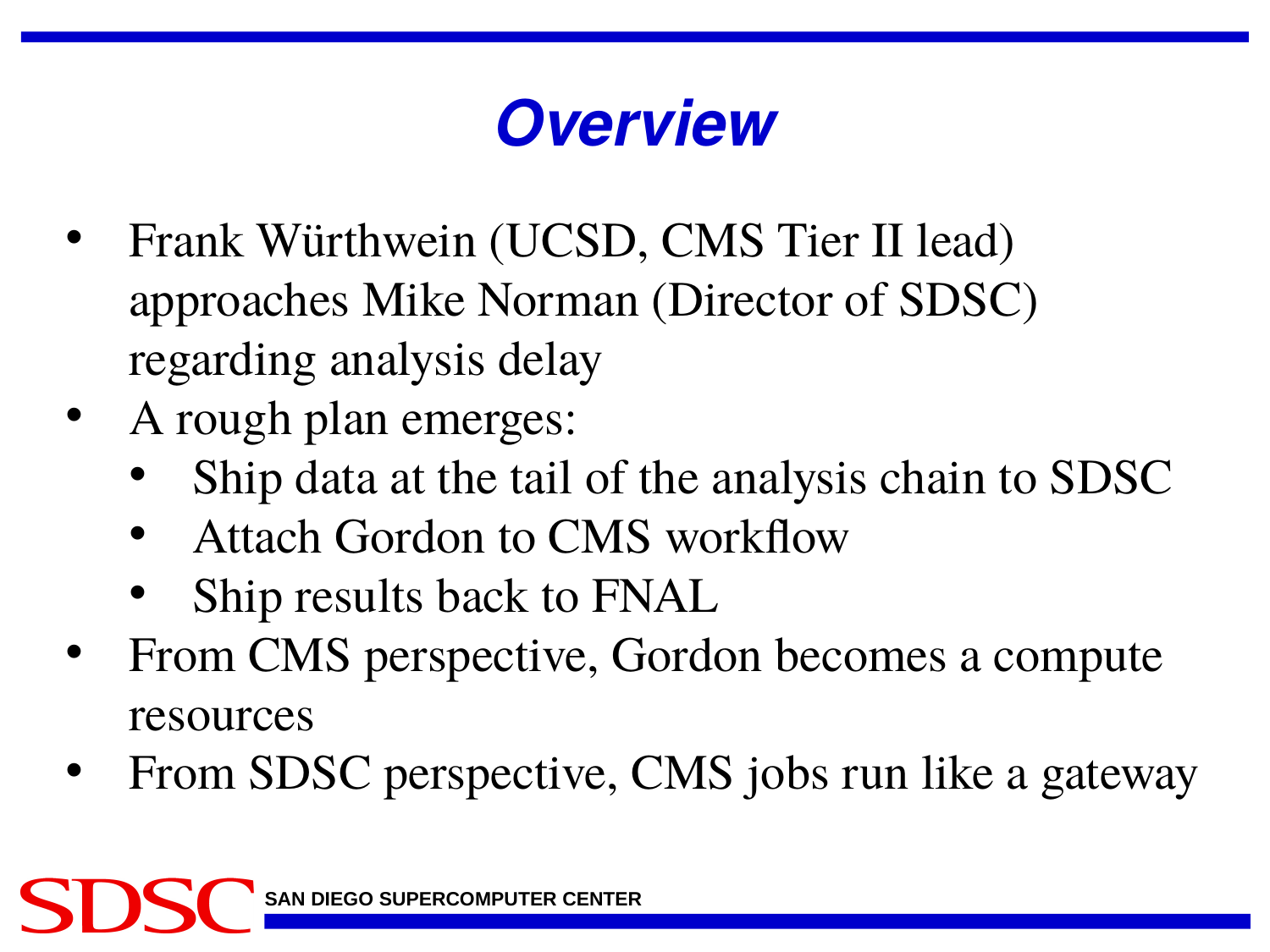

# Overview
Frank Würthwein (UCSD, CMS Tier II lead) approaches Mike Norman (Director of SDSC) regarding analysis delay
A rough plan emerges:
Ship data at the tail of the analysis chain to SDSC
Attach Gordon to CMS workflow
Ship results back to FNAL
From CMS perspective, Gordon becomes a compute resources
From SDSC perspective, CMS jobs run like a gateway